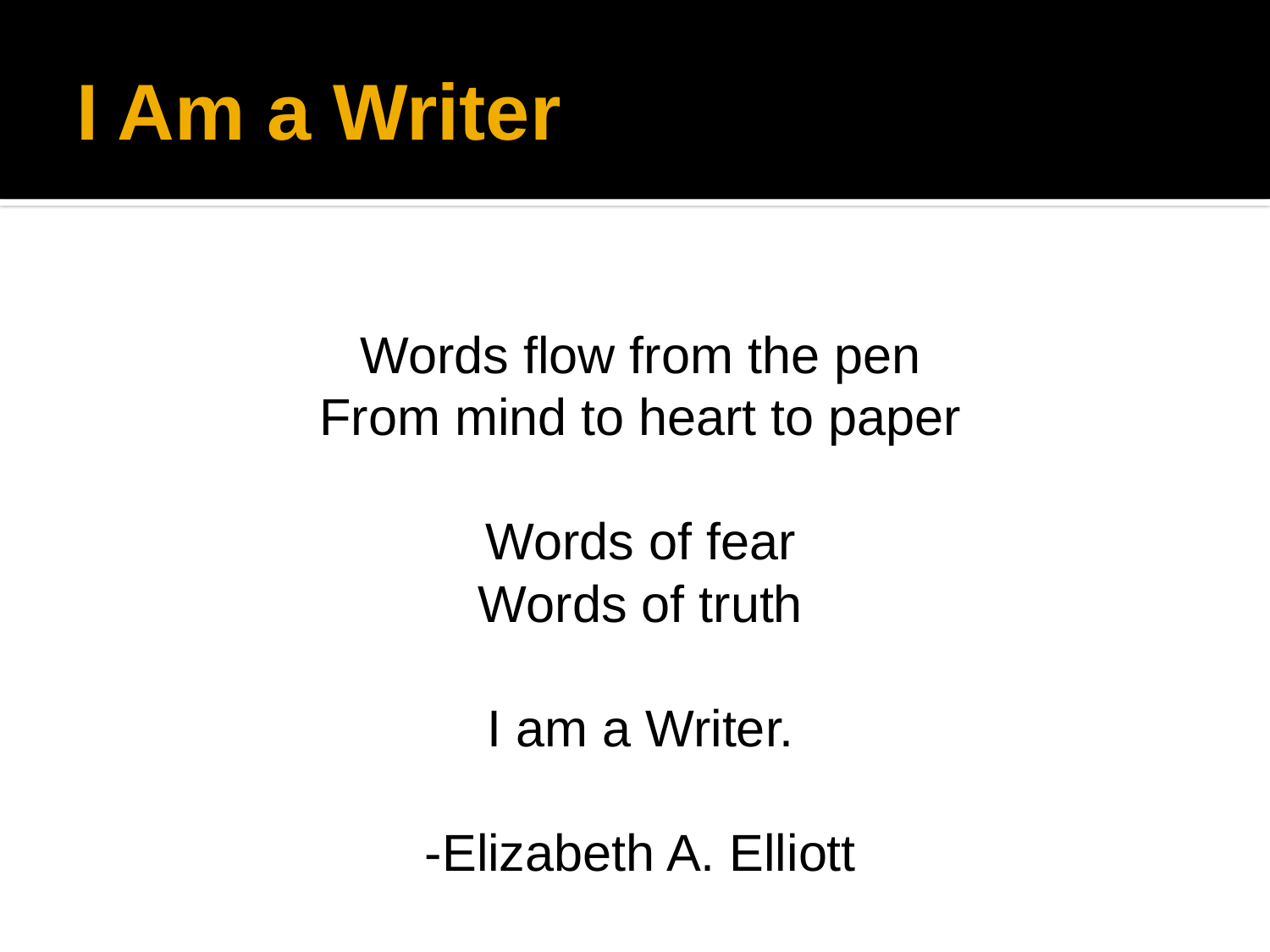

# I Am a Writer

Words flow from the pen
From mind to heart to paper

Words of fear
Words of truth

I am a Writer.

-Elizabeth A. Elliott